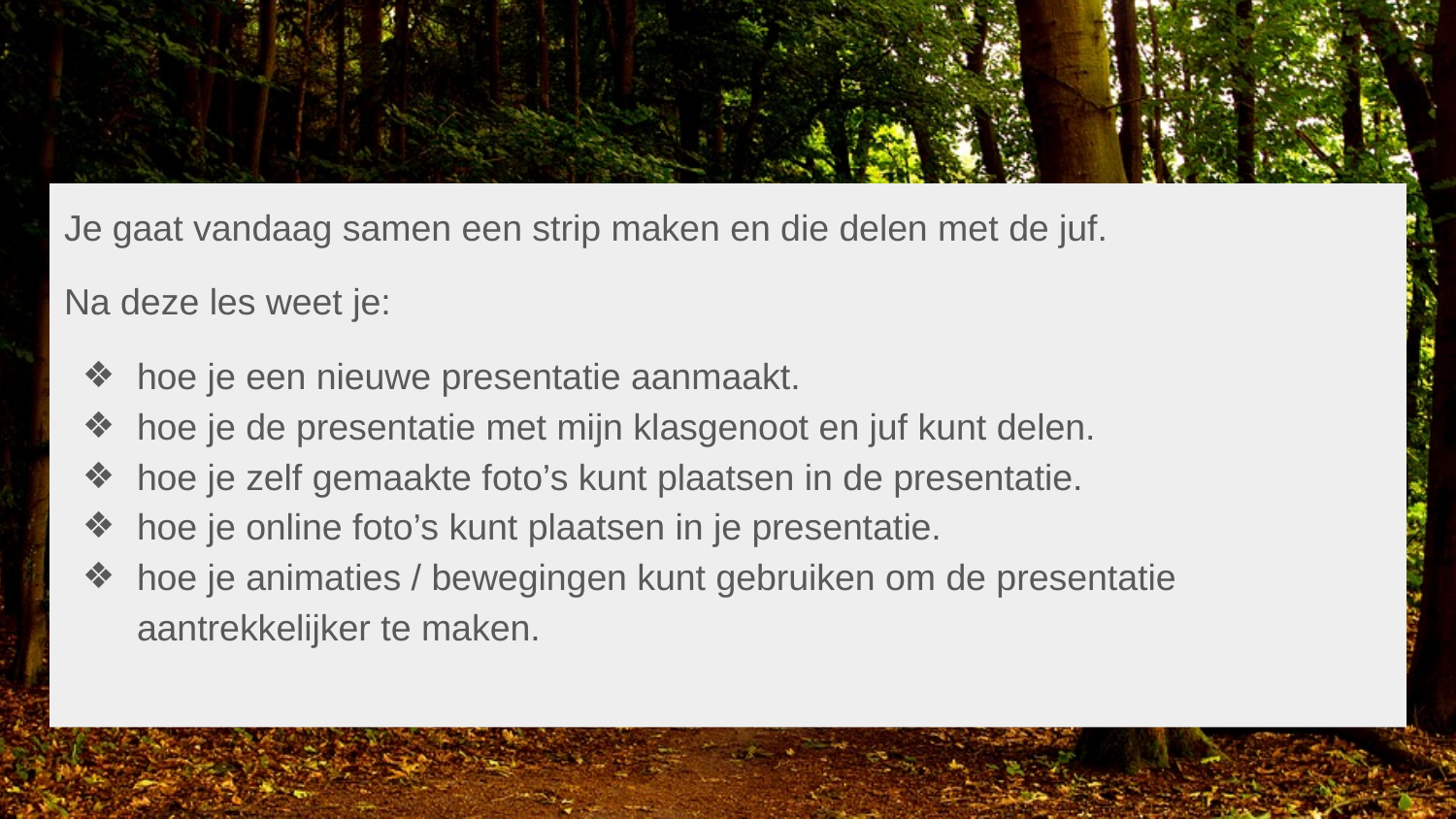

Je gaat vandaag samen een strip maken en die delen met de juf.
Na deze les weet je:
hoe je een nieuwe presentatie aanmaakt.
hoe je de presentatie met mijn klasgenoot en juf kunt delen.
hoe je zelf gemaakte foto’s kunt plaatsen in de presentatie.
hoe je online foto’s kunt plaatsen in je presentatie.
hoe je animaties / bewegingen kunt gebruiken om de presentatie aantrekkelijker te maken.